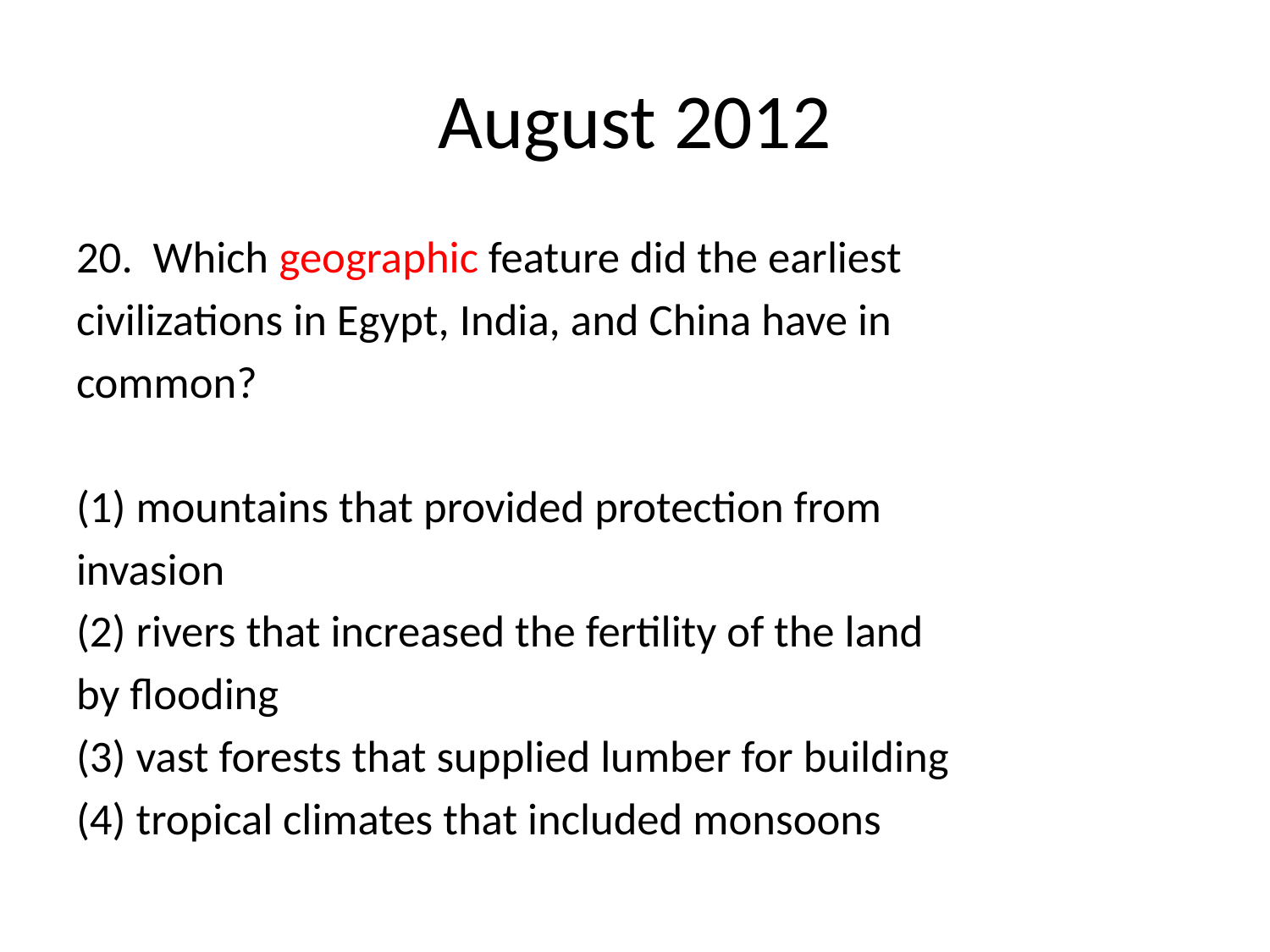

# August 2012
20.  Which geographic feature did the earliest
civilizations in Egypt, India, and China have in
common?

(1) mountains that provided protection from
invasion
(2) rivers that increased the fertility of the land
by flooding
(3) vast forests that supplied lumber for building
(4) tropical climates that included monsoons